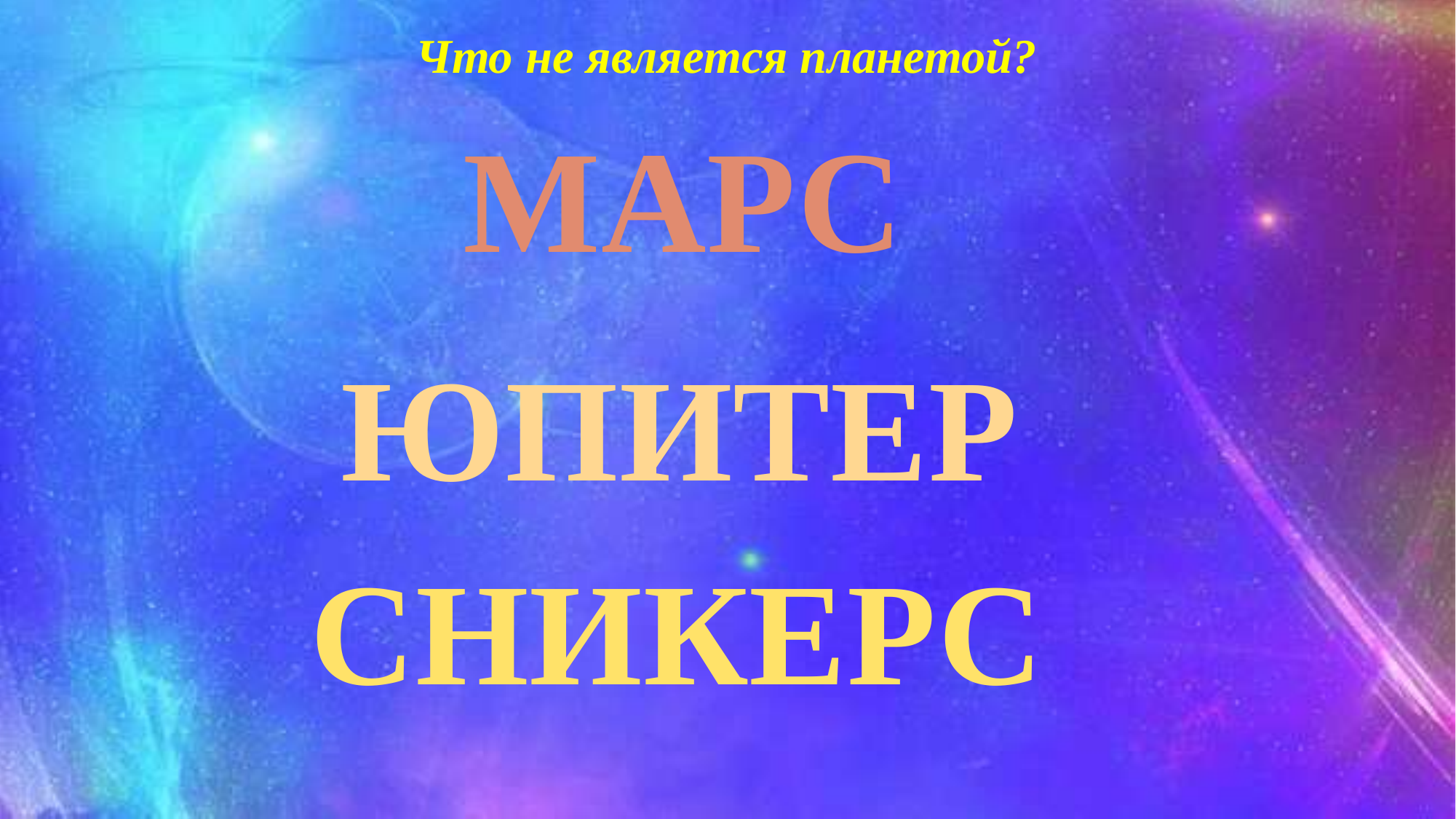

Что не является планетой?
МАРС
ЮПИТЕР
СНИКЕРС